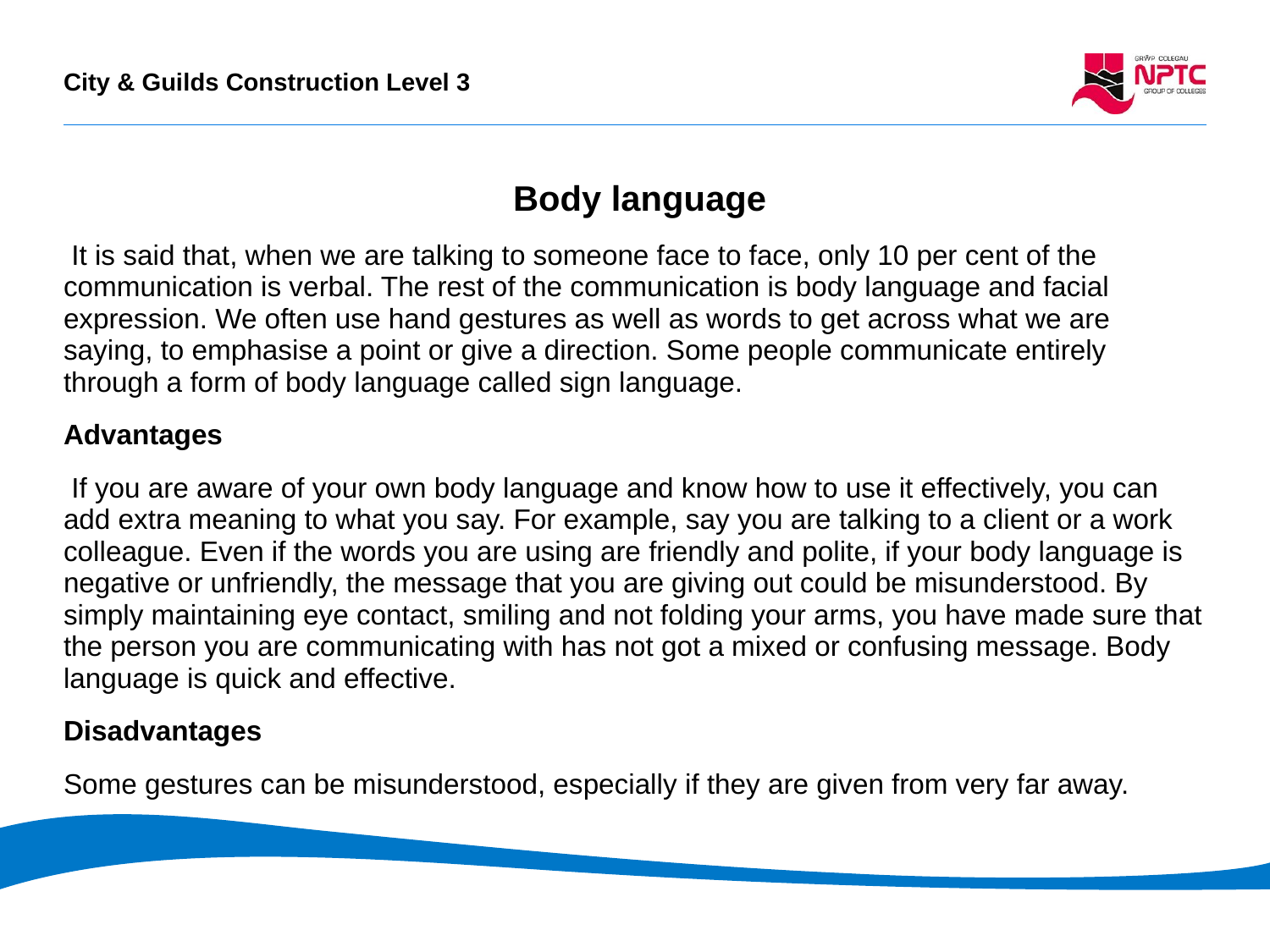

Body language
 It is said that, when we are talking to someone face to face, only 10 per cent of the communication is verbal. The rest of the communication is body language and facial expression. We often use hand gestures as well as words to get across what we are saying, to emphasise a point or give a direction. Some people communicate entirely through a form of body language called sign language.
Advantages
 If you are aware of your own body language and know how to use it effectively, you can add extra meaning to what you say. For example, say you are talking to a client or a work colleague. Even if the words you are using are friendly and polite, if your body language is negative or unfriendly, the message that you are giving out could be misunderstood. By simply maintaining eye contact, smiling and not folding your arms, you have made sure that the person you are communicating with has not got a mixed or confusing message. Body language is quick and effective.
Disadvantages
Some gestures can be misunderstood, especially if they are given from very far away.